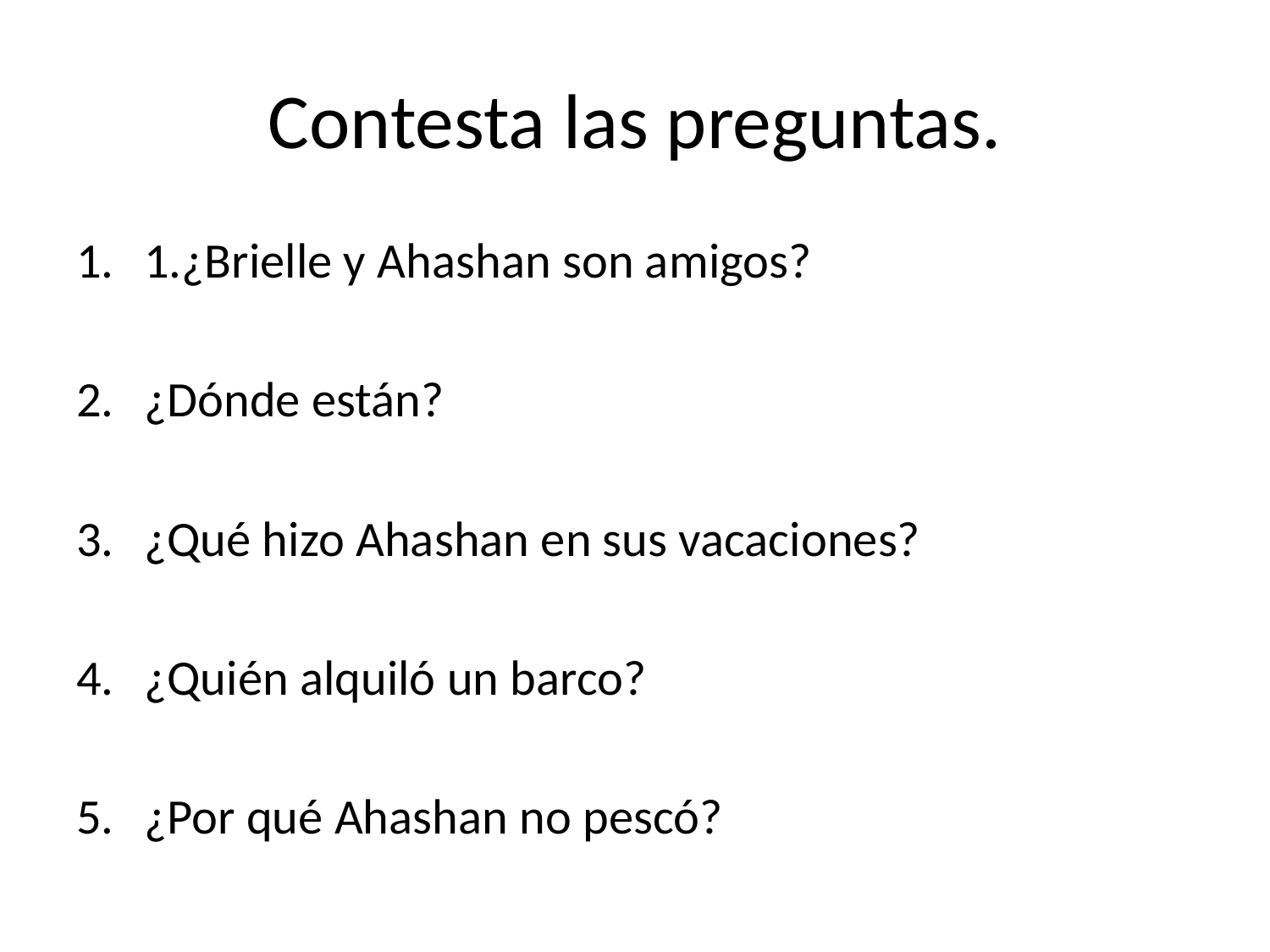

# Contesta las preguntas.
1.¿Brielle y Ahashan son amigos?

¿Dónde están?

¿Qué hizo Ahashan en sus vacaciones?

¿Quién alquiló un barco?

¿Por qué Ahashan no pescó?